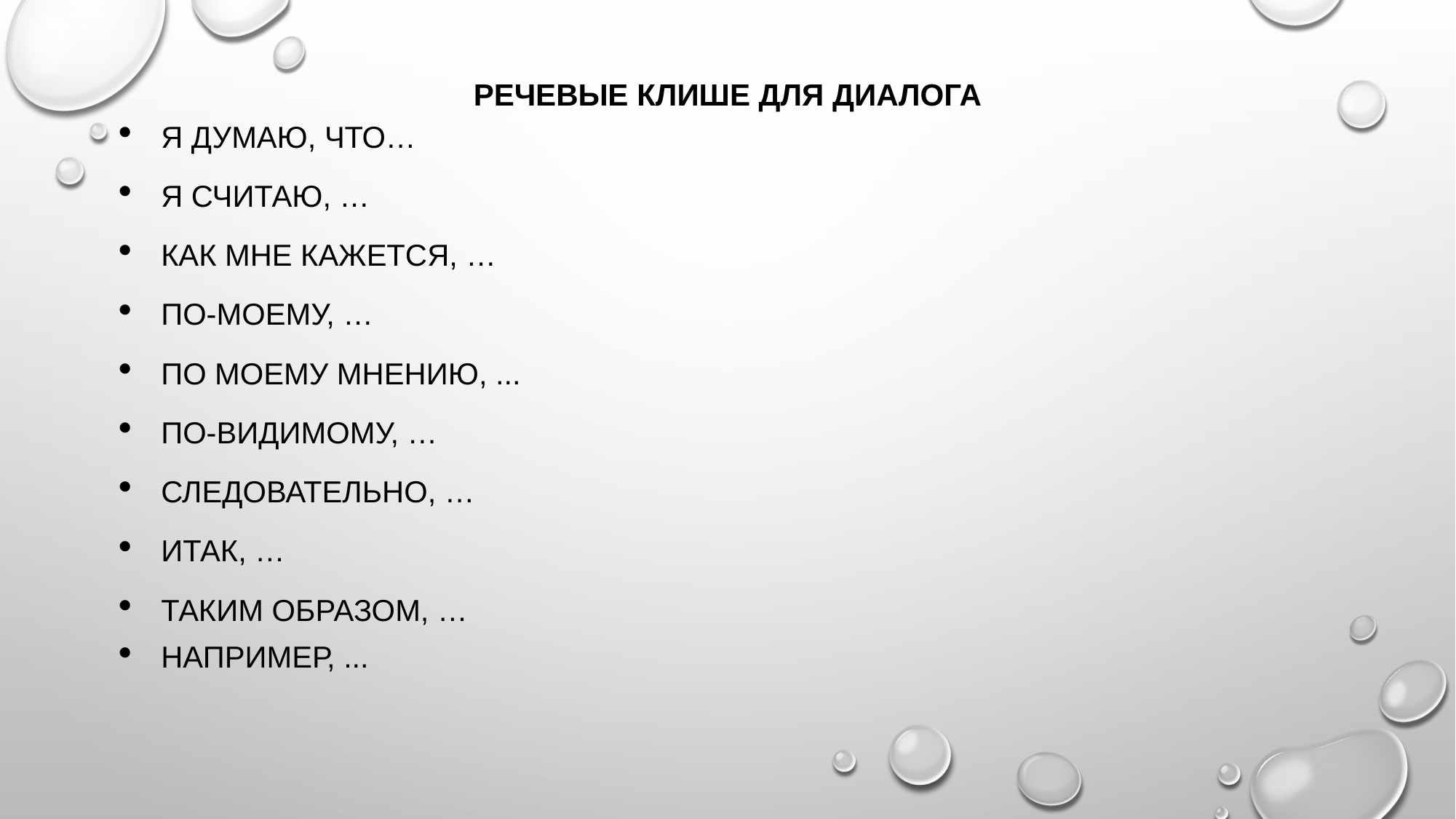

# Речевые клише для диалога
Я думаю, что…
Я считаю, …
Как мне кажется, …
По-моему, …
По моему мнению, ...
По-видимому, …
Следовательно, …
Итак, …
Таким образом, …
Например, ...